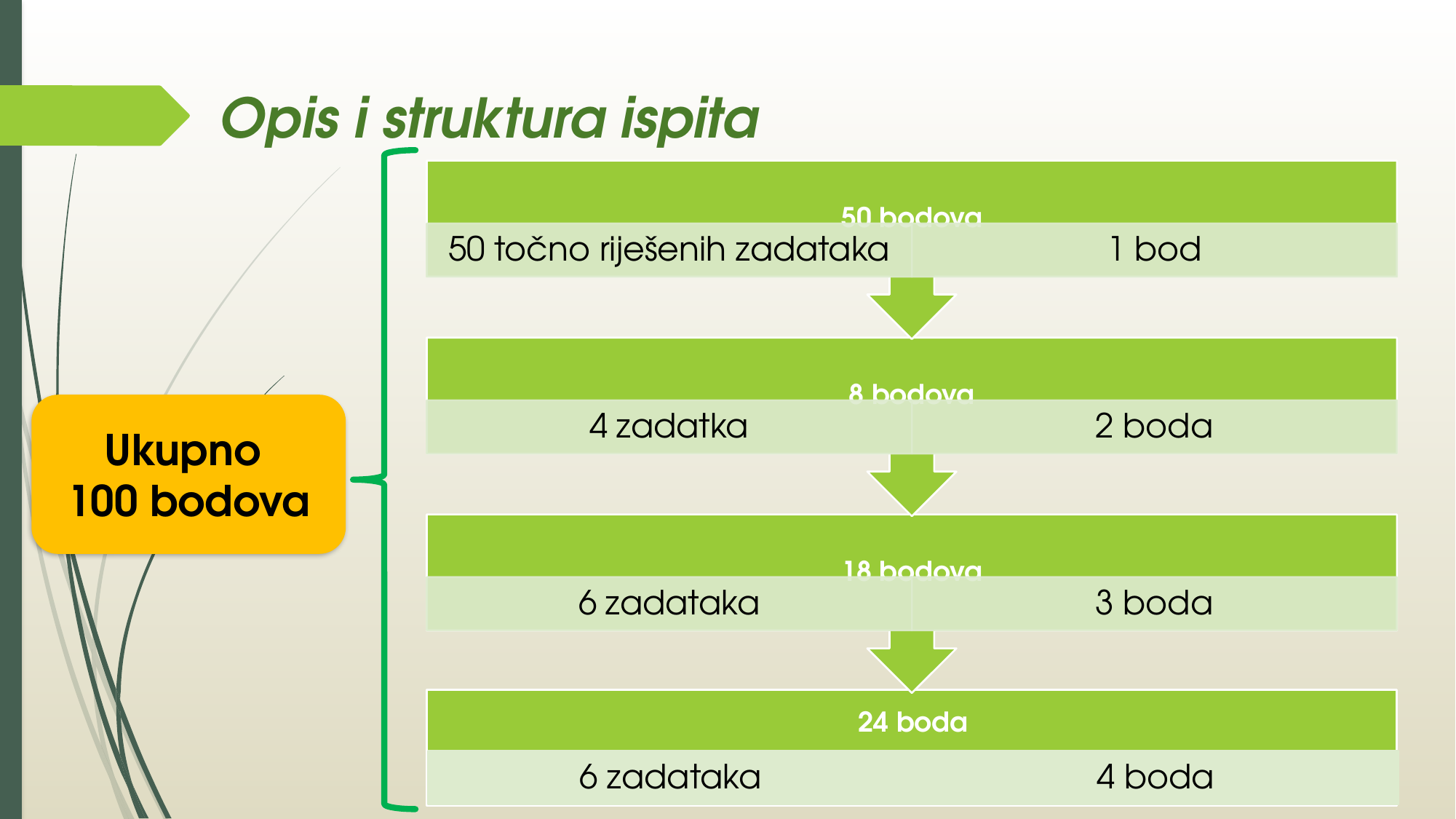

Opis i struktura ispita

18 bodova
6 zadataka
3 boda
8 bodova
4 zadatka
2 boda
50 bodova
50 točno riješenih zadataka
1 bod

6 zadataka

4 boda
Ukupno
100 bodova
24 boda